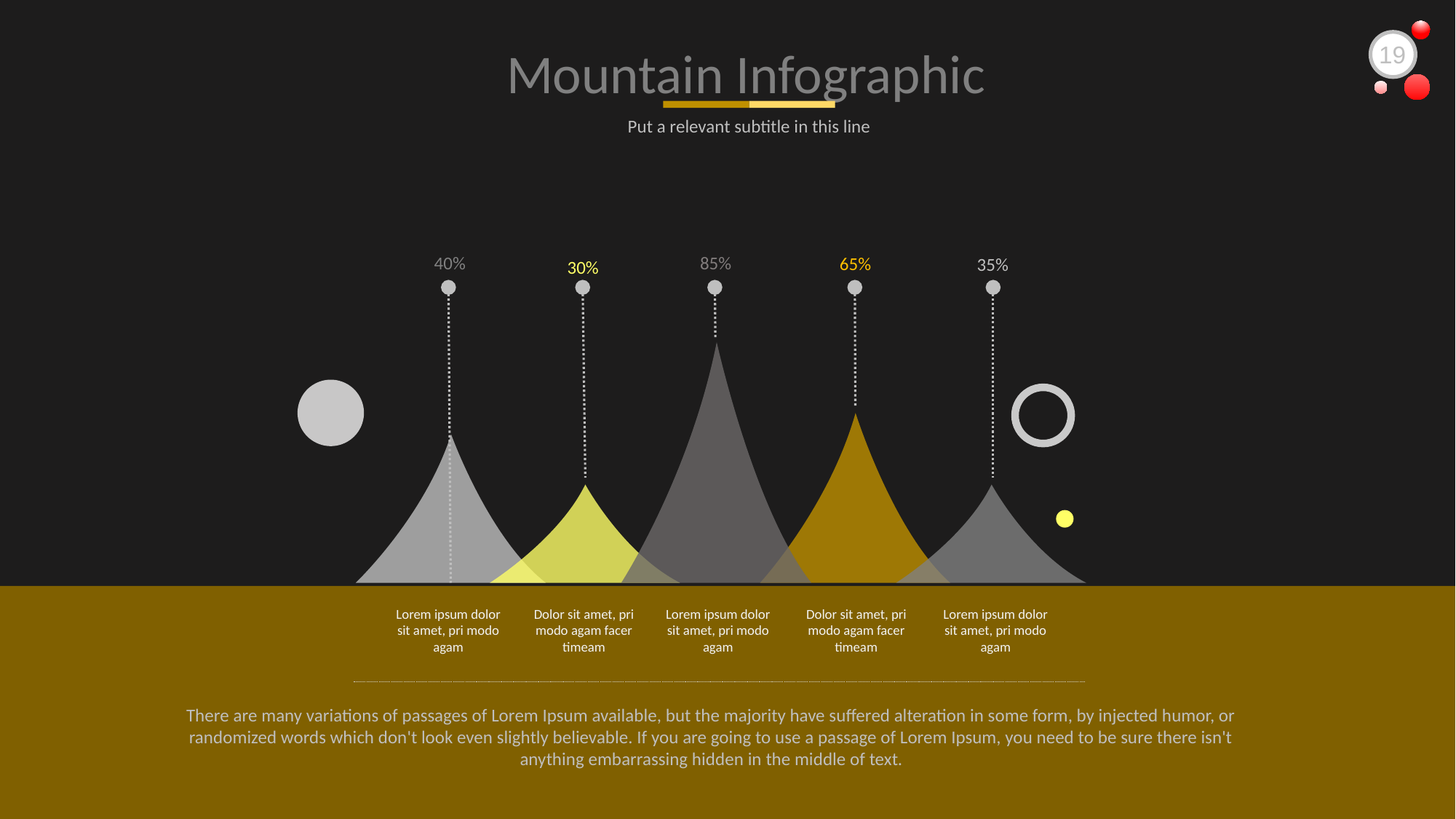

Mountain Infographic

19

Put a relevant subtitle in this line

85%

40%

65%

35%

30%

Lorem ipsum dolor sit amet, pri modo agam
Dolor sit amet, pri modo agam facer timeam
Lorem ipsum dolor sit amet, pri modo agam
Dolor sit amet, pri modo agam facer timeam
Lorem ipsum dolor sit amet, pri modo agam
There are many variations of passages of Lorem Ipsum available, but the majority have suffered alteration in some form, by injected humor, or randomized words which don't look even slightly believable. If you are going to use a passage of Lorem Ipsum, you need to be sure there isn't anything embarrassing hidden in the middle of text.